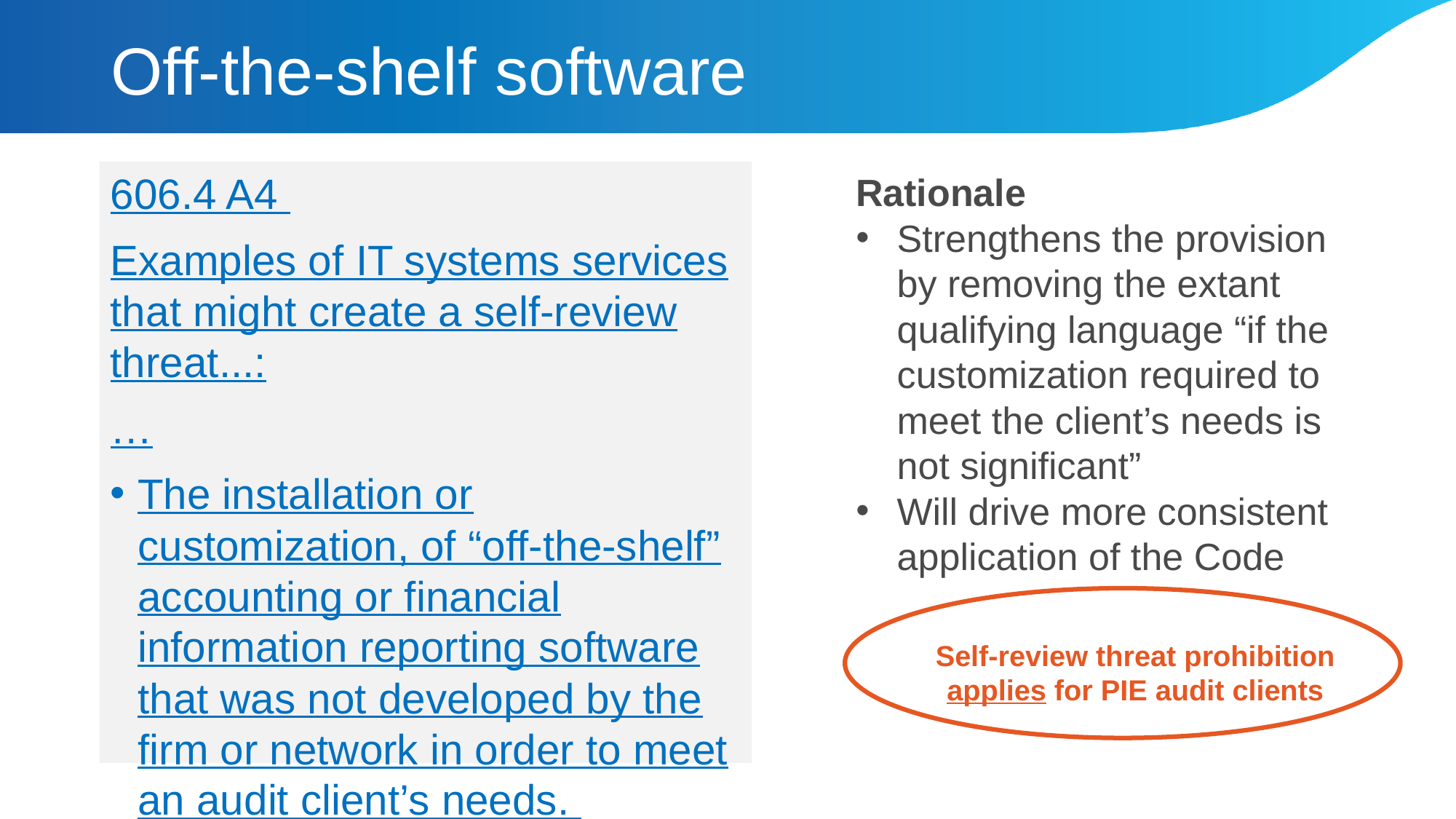

# Off-the-shelf software
606.4 A4
Examples of IT systems services that might create a self-review threat...:
…
The installation or customization, of “off-the-shelf” accounting or financial information reporting software that was not developed by the firm or network in order to meet an audit client’s needs.
Rationale
Strengthens the provision by removing the extant qualifying language “if the customization required to meet the client’s needs is not significant”
Will drive more consistent application of the Code

Self-review threat prohibition applies for PIE audit clients